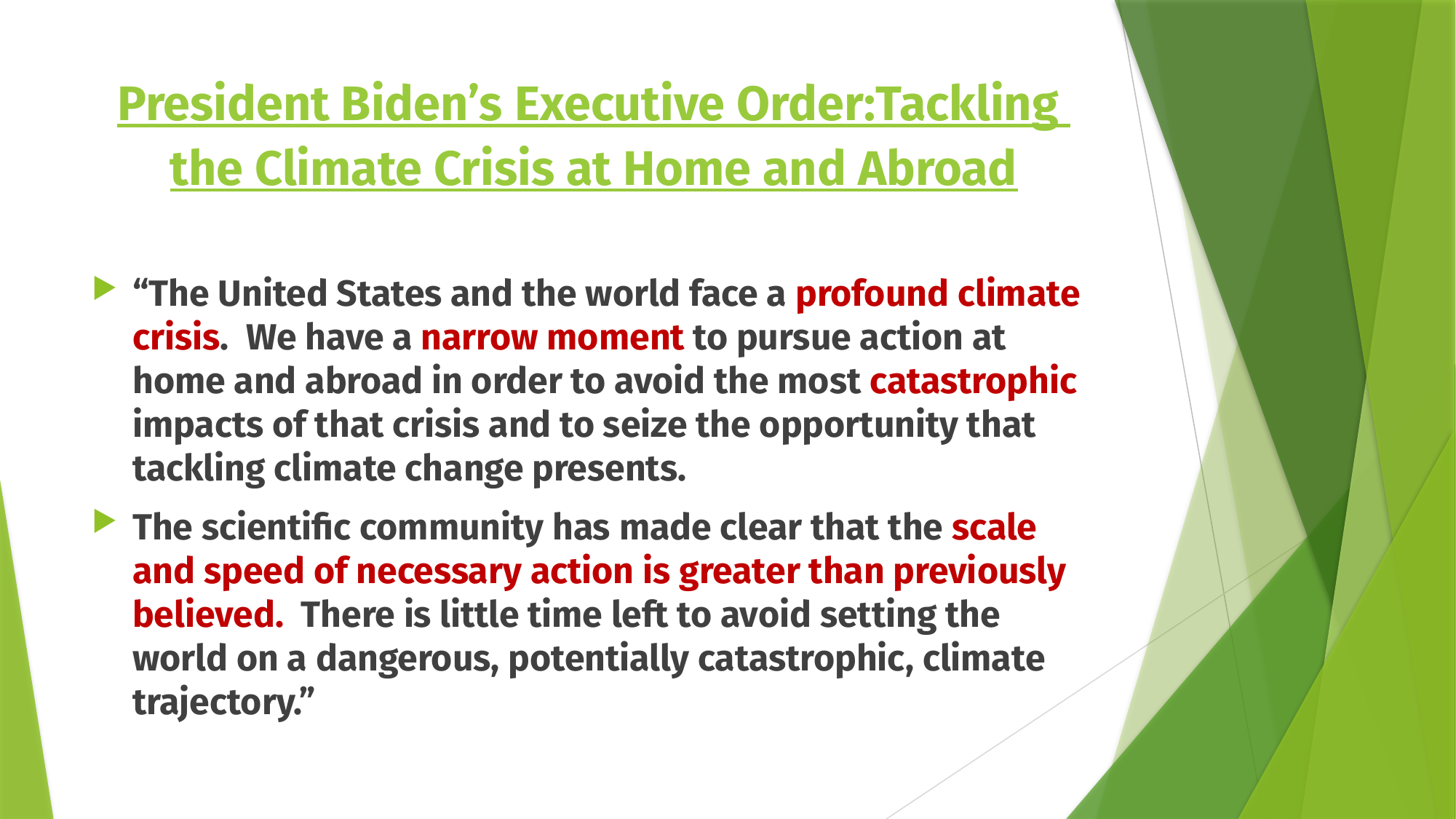

# President Biden’s Executive Order: Tackling the Climate Crisis at Home and Abroad
“The United States and the world face a profound climate crisis.  We have a narrow moment to pursue action at home and abroad in order to avoid the most catastrophic impacts of that crisis and to seize the opportunity that tackling climate change presents.
The scientific community has made clear that the scale and speed of necessary action is greater than previously believed.  There is little time left to avoid setting the world on a dangerous, potentially catastrophic, climate trajectory.”